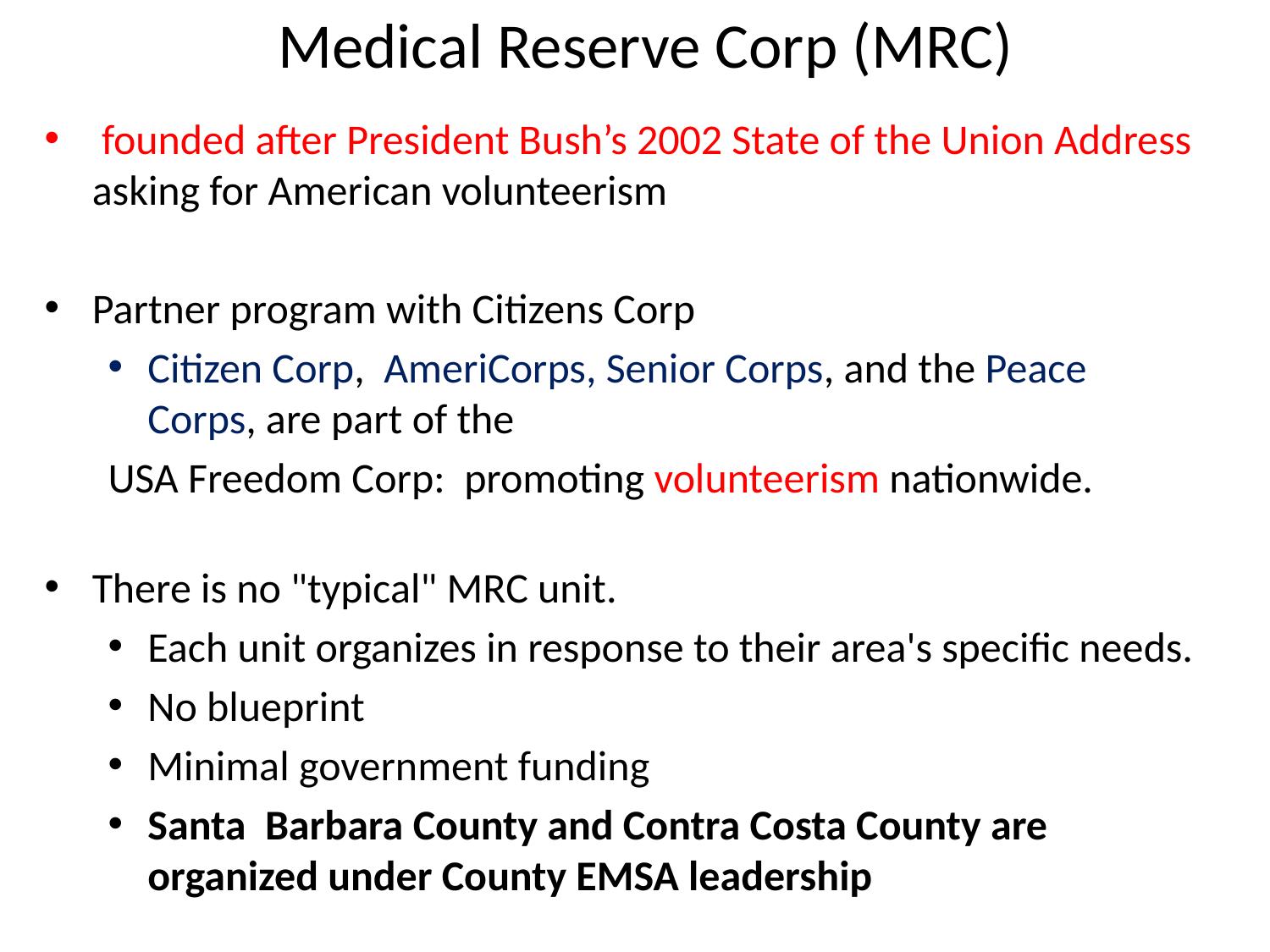

# Medical Reserve Corp (MRC)
 founded after President Bush’s 2002 State of the Union Address asking for American volunteerism

Partner program with Citizens Corp
Citizen Corp,  AmeriCorps, Senior Corps, and the Peace Corps, are part of the
USA Freedom Corp:  promoting volunteerism nationwide.
There is no "typical" MRC unit.
Each unit organizes in response to their area's specific needs.
No blueprint
Minimal government funding
Santa  Barbara County and Contra Costa County are organized under County EMSA leadership